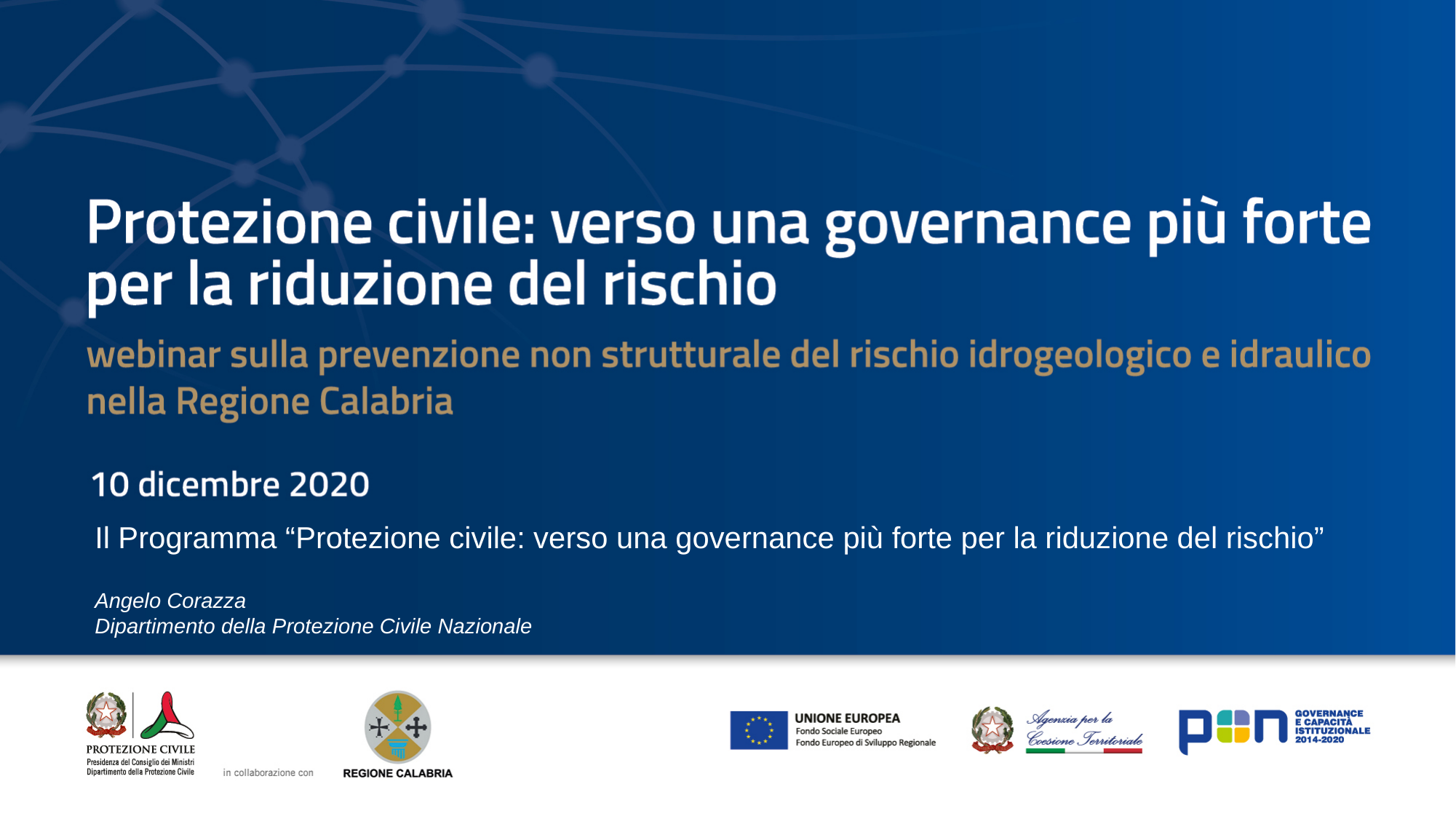

Il Programma “Protezione civile: verso una governance più forte per la riduzione del rischio”

Angelo Corazza
Dipartimento della Protezione Civile Nazionale